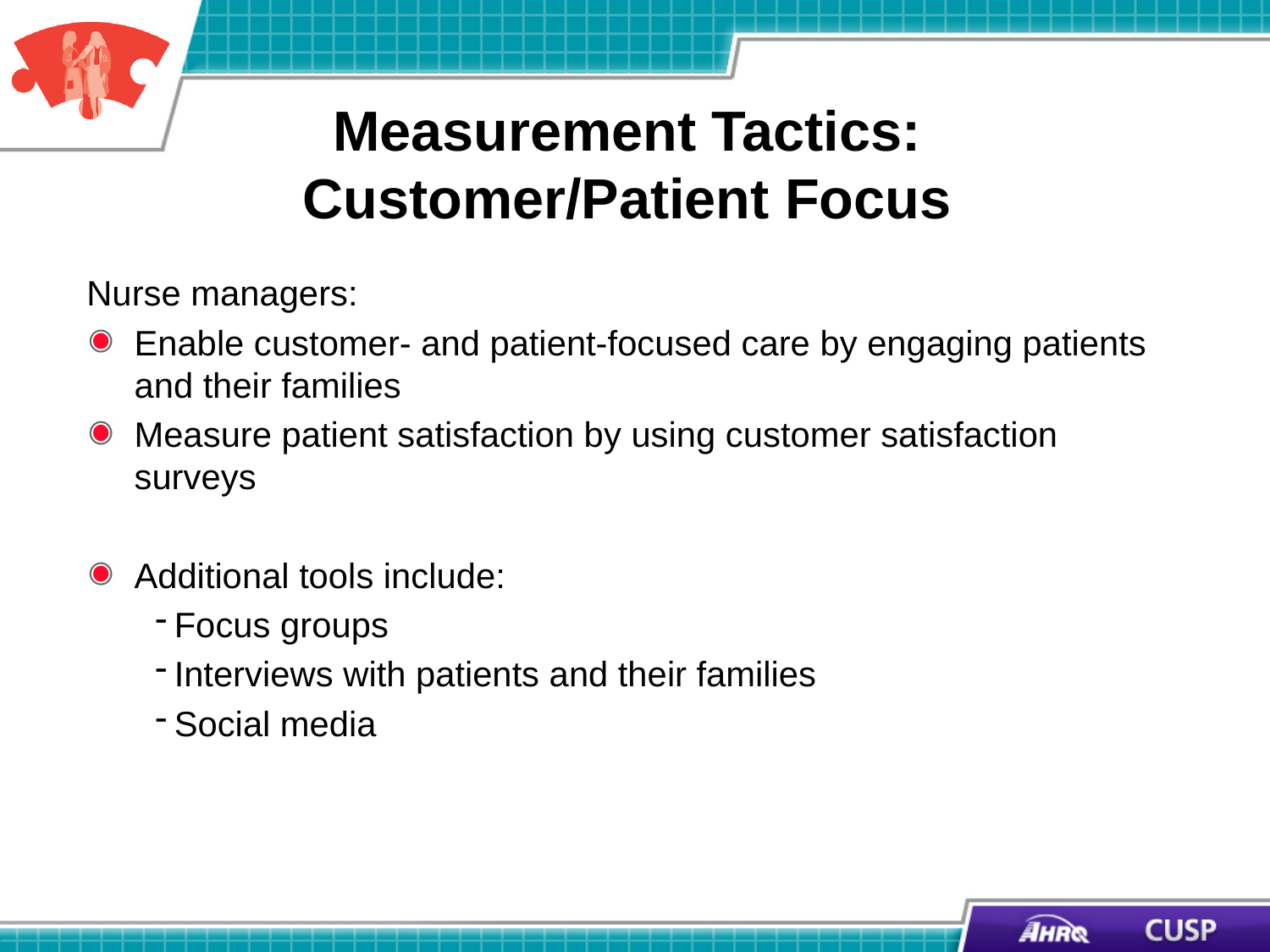

# Measurement Tactics: Customer/Patient Focus
Nurse managers:
Enable customer- and patient-focused care by engaging patients and their families
Measure patient satisfaction by using customer satisfaction surveys

Additional tools include:
Focus groups
Interviews with patients and their families
Social media